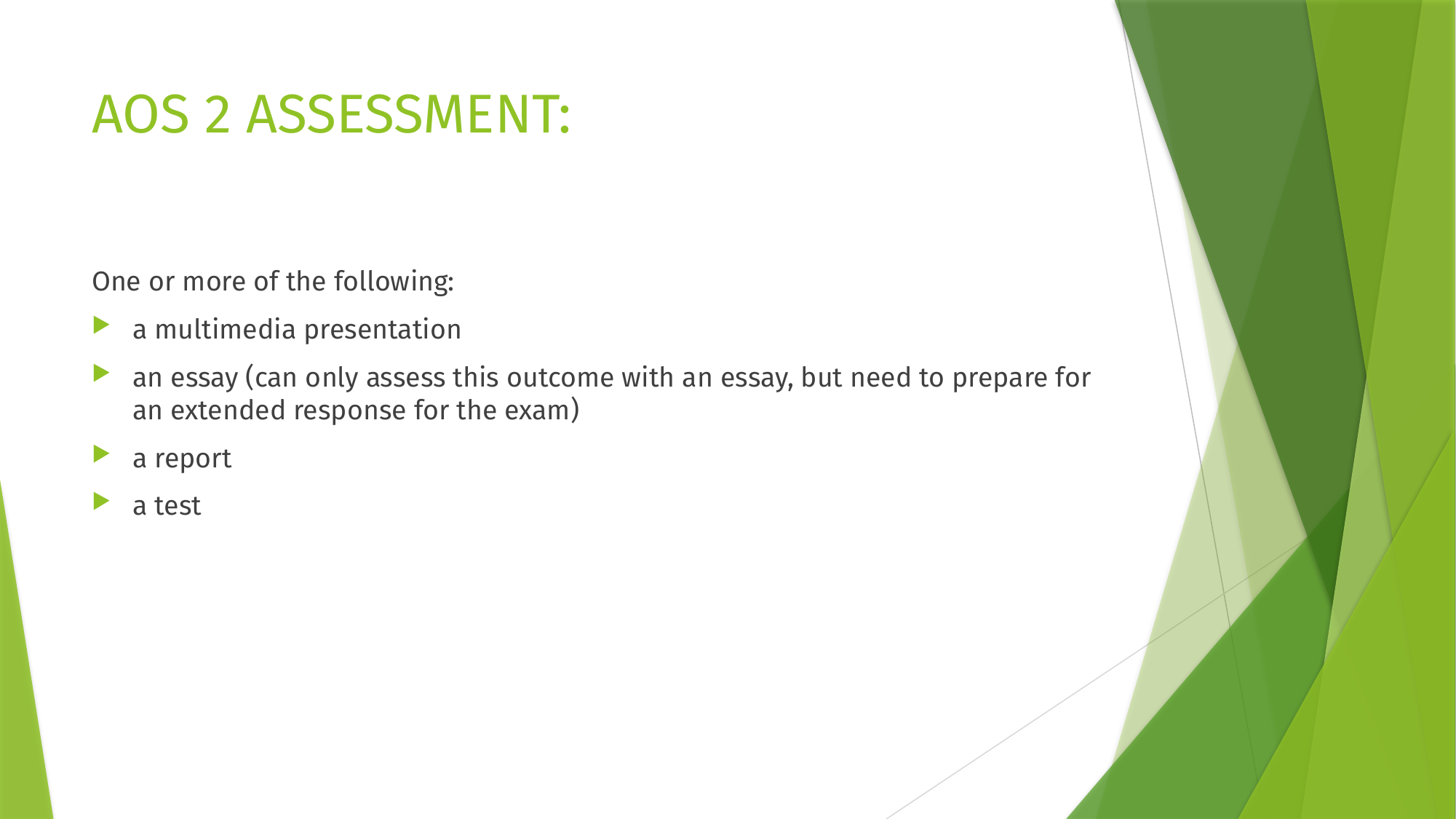

# AOS 2 ASSESSMENT:
One or more of the following:
a multimedia presentation
an essay (can only assess this outcome with an essay, but need to prepare for an extended response for the exam)
a report
a test